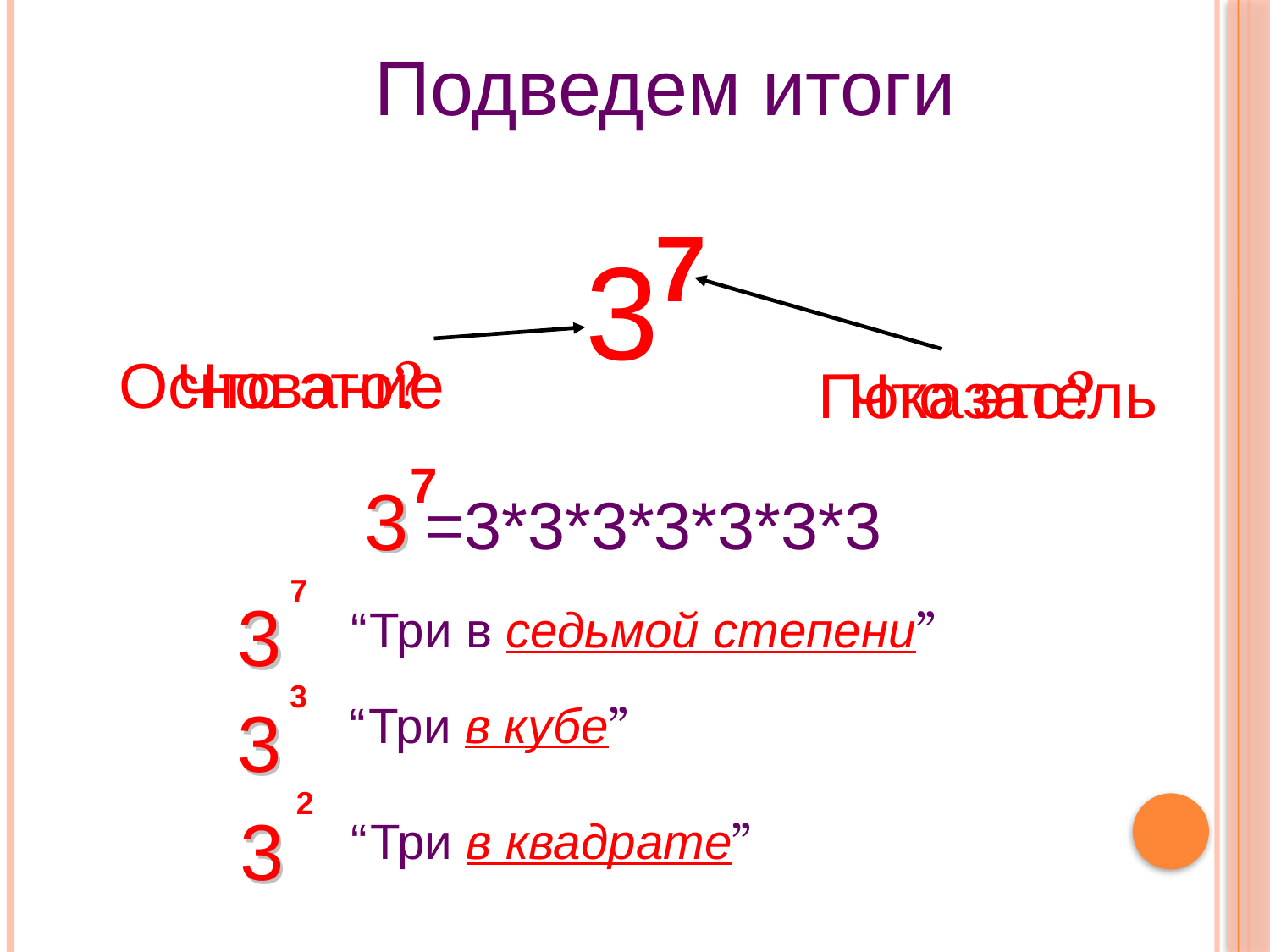

Подведем итоги

7
3

Основание
Что это?
Показатель
Что это?

7
3
3
=3*3*3*3*3*3*3

7
3
3
“Три в седьмой степени”

3
3
3
“Три в кубе”

2
3
3
“Три в квадрате”